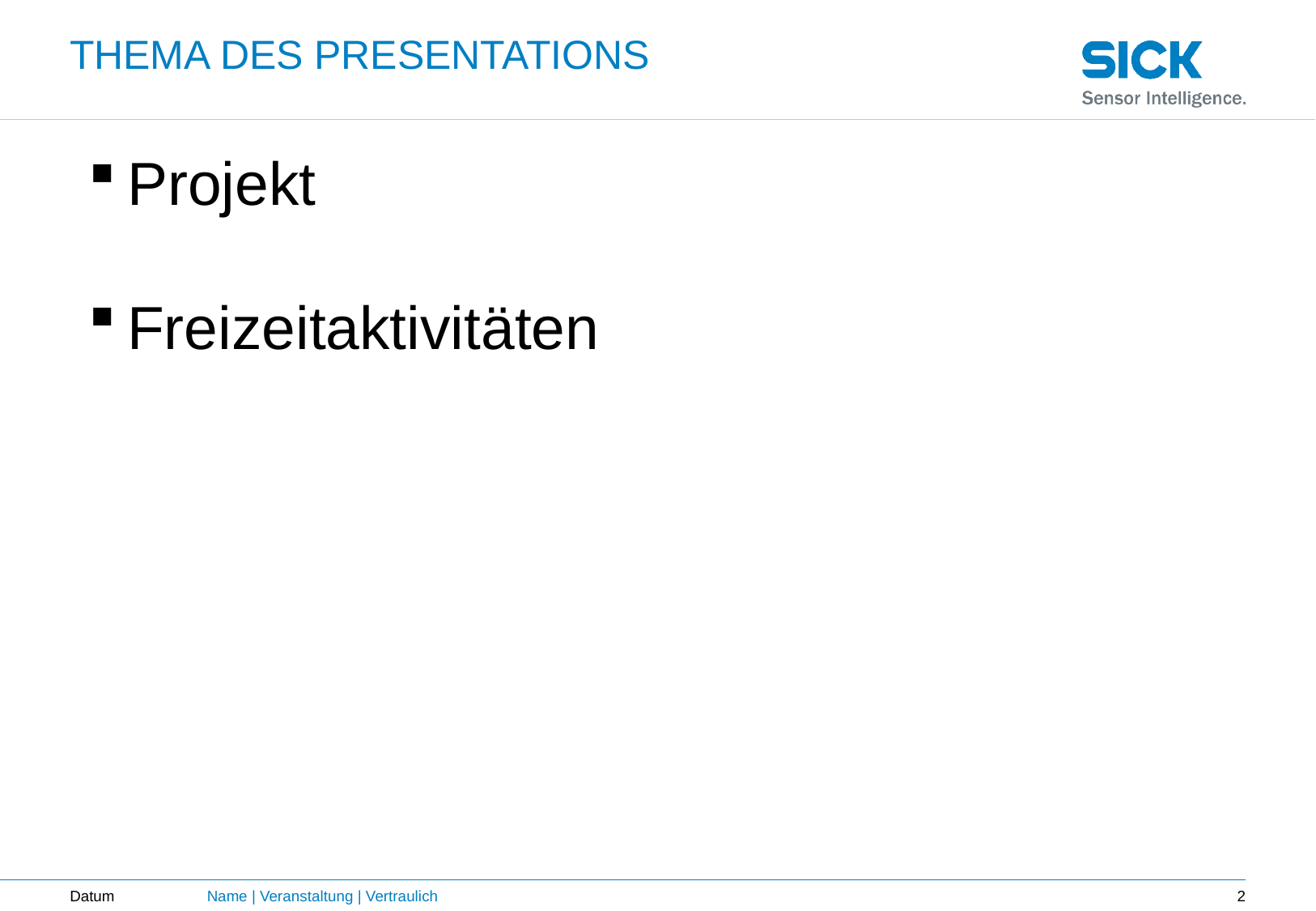

# Thema des presentations
Projekt
Freizeitaktivitäten

Datum
Name | Veranstaltung | Vertraulich
2